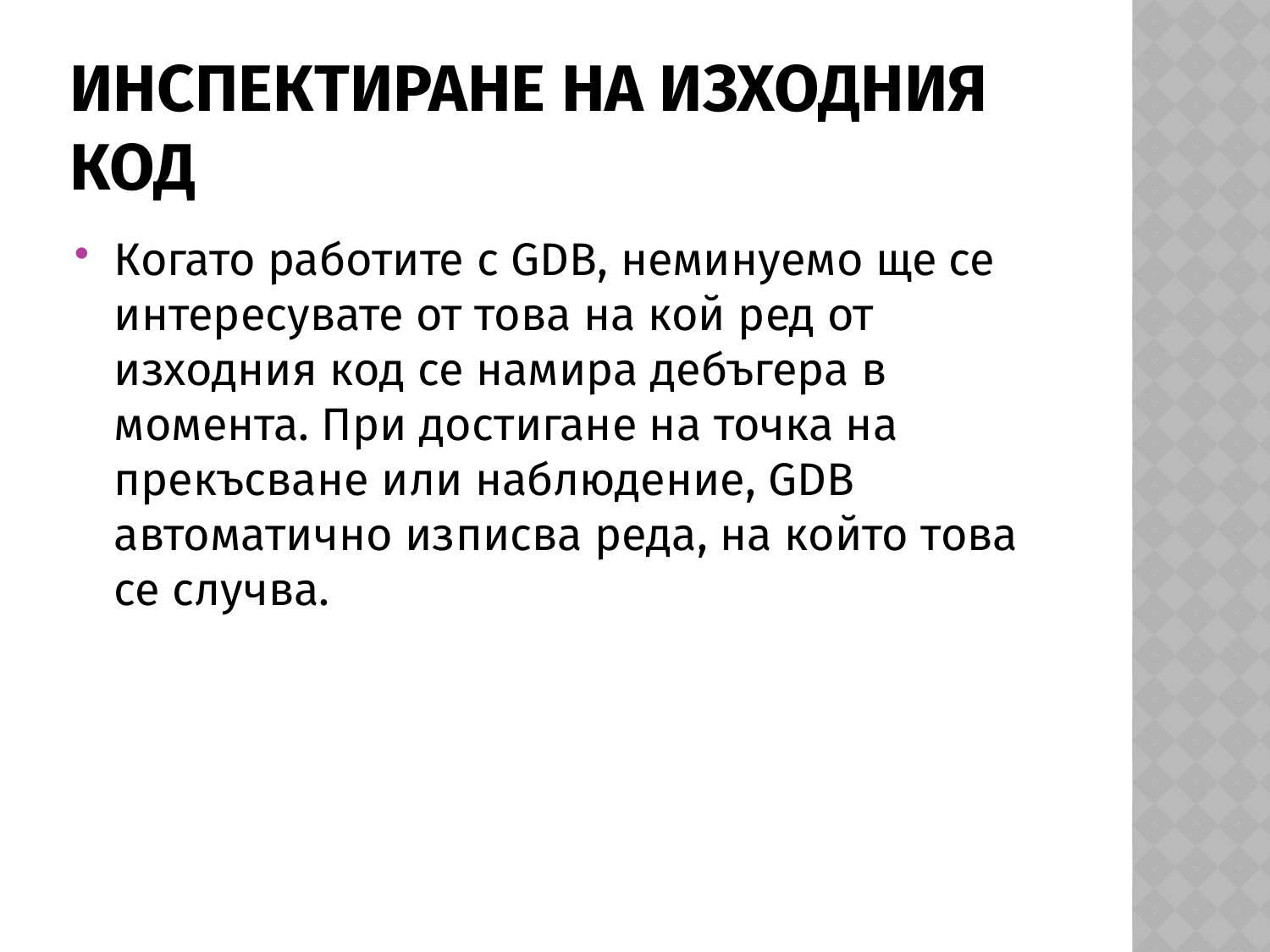

# Инспектиране на изходния код
Когато работите с GDB, неминуемо ще се интересувате от това на кой ред от изходния код се намира дебъгера в момента. При достигане на точка на прекъсване или наблюдение, GDB автоматично изписва реда, на който това се случва.